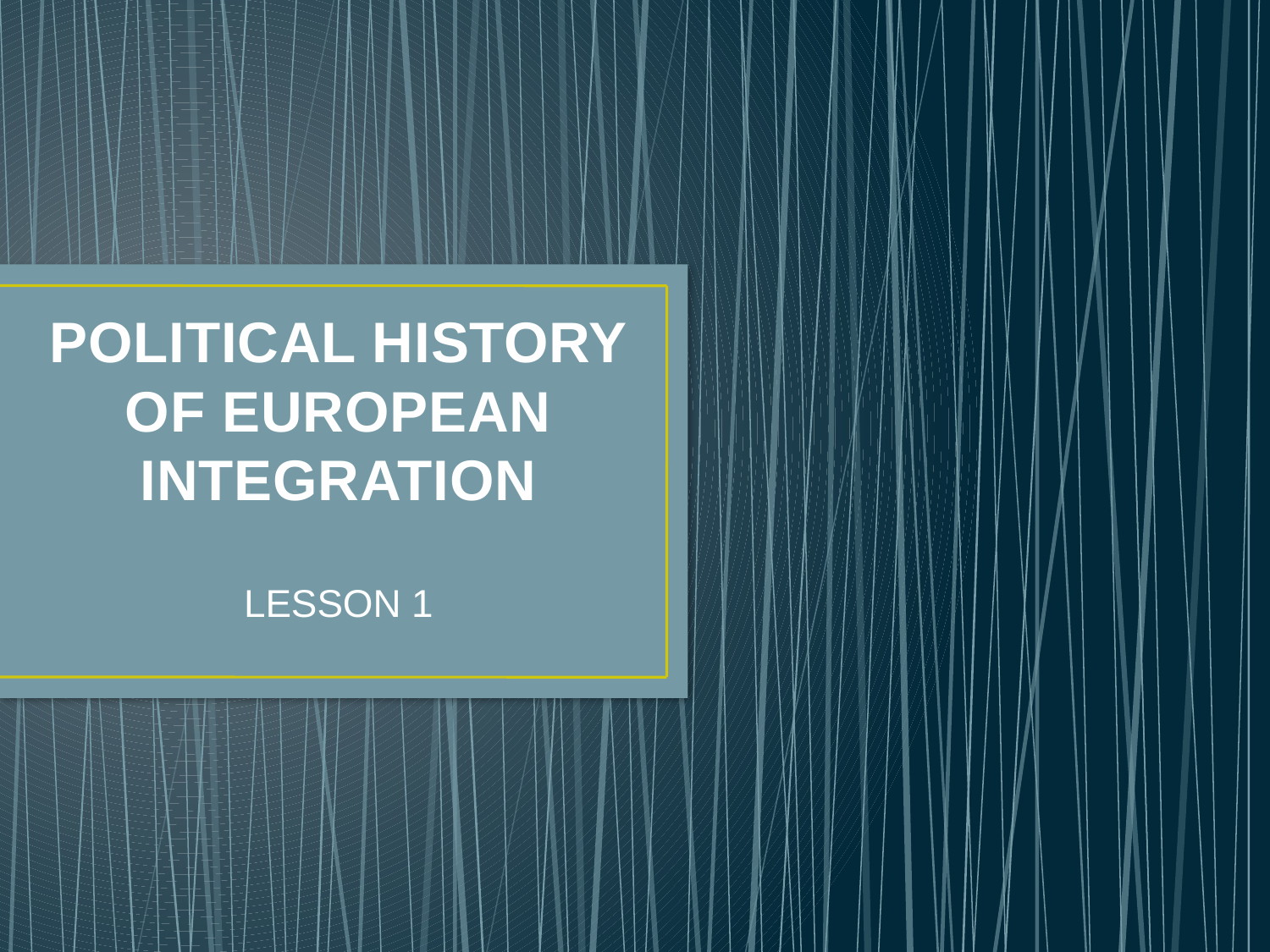

# POLITICAL HISTORY OF EUROPEAN INTEGRATION

LESSON 1